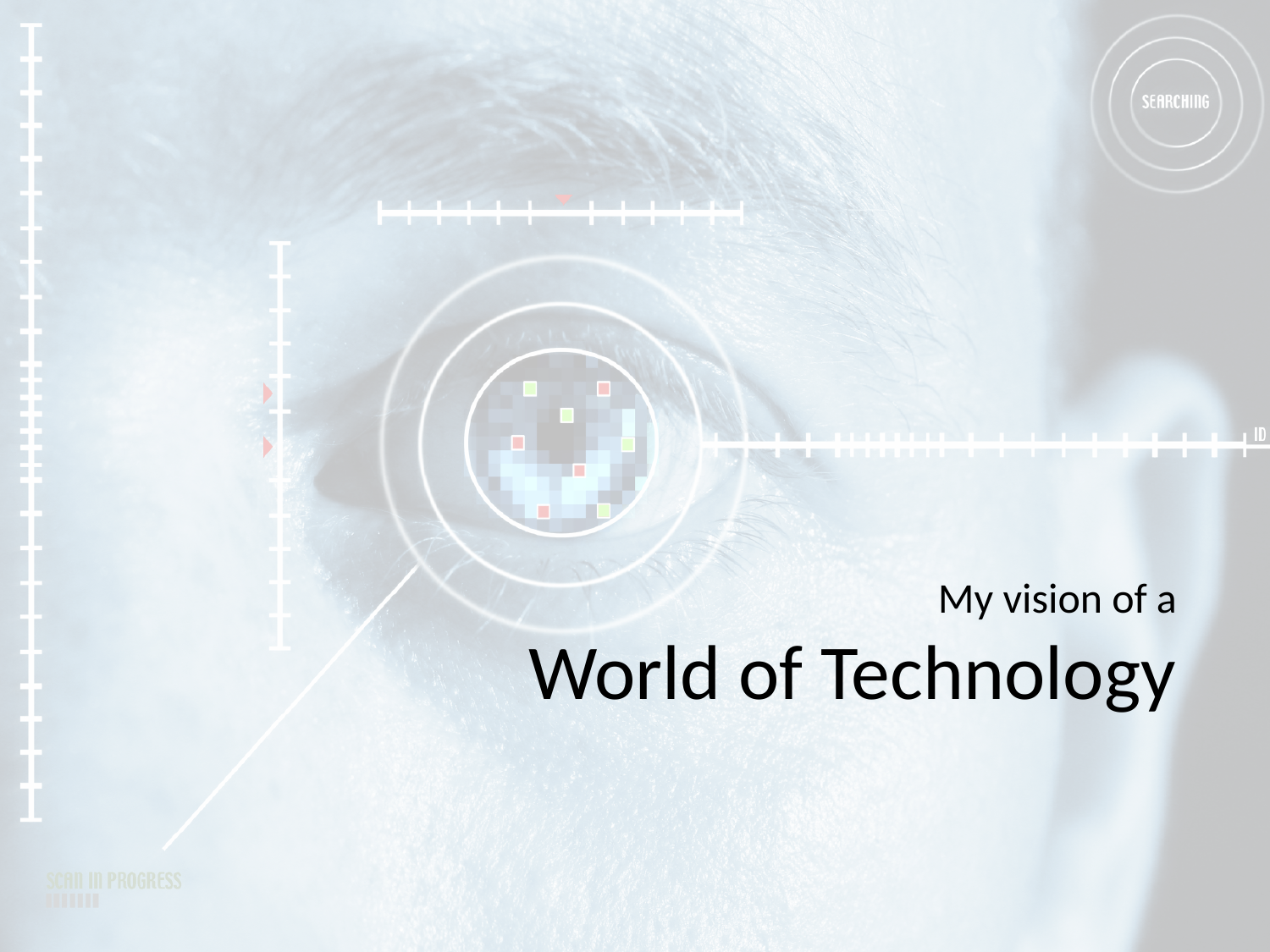

# My vision of a World of Technology